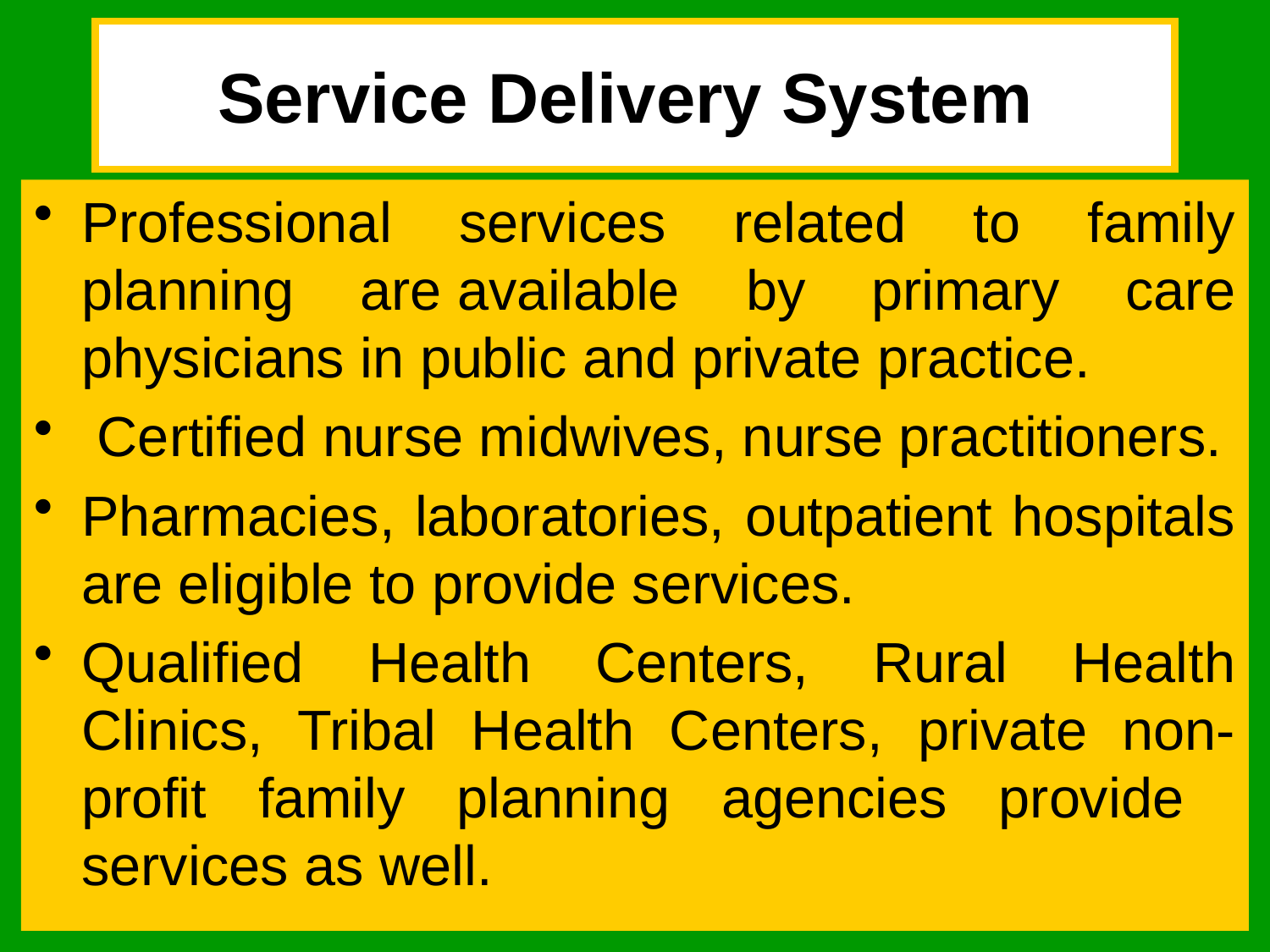

# Service Delivery System
Professional services related to family planning are available by primary care physicians in public and private practice.
 Certified nurse midwives, nurse practitioners.
Pharmacies, laboratories, outpatient hospitals are eligible to provide services.
Qualified Health Centers, Rural Health Clinics, Tribal Health Centers, private non-profit family planning agencies provide  services as well.

National Family Health Survey-2